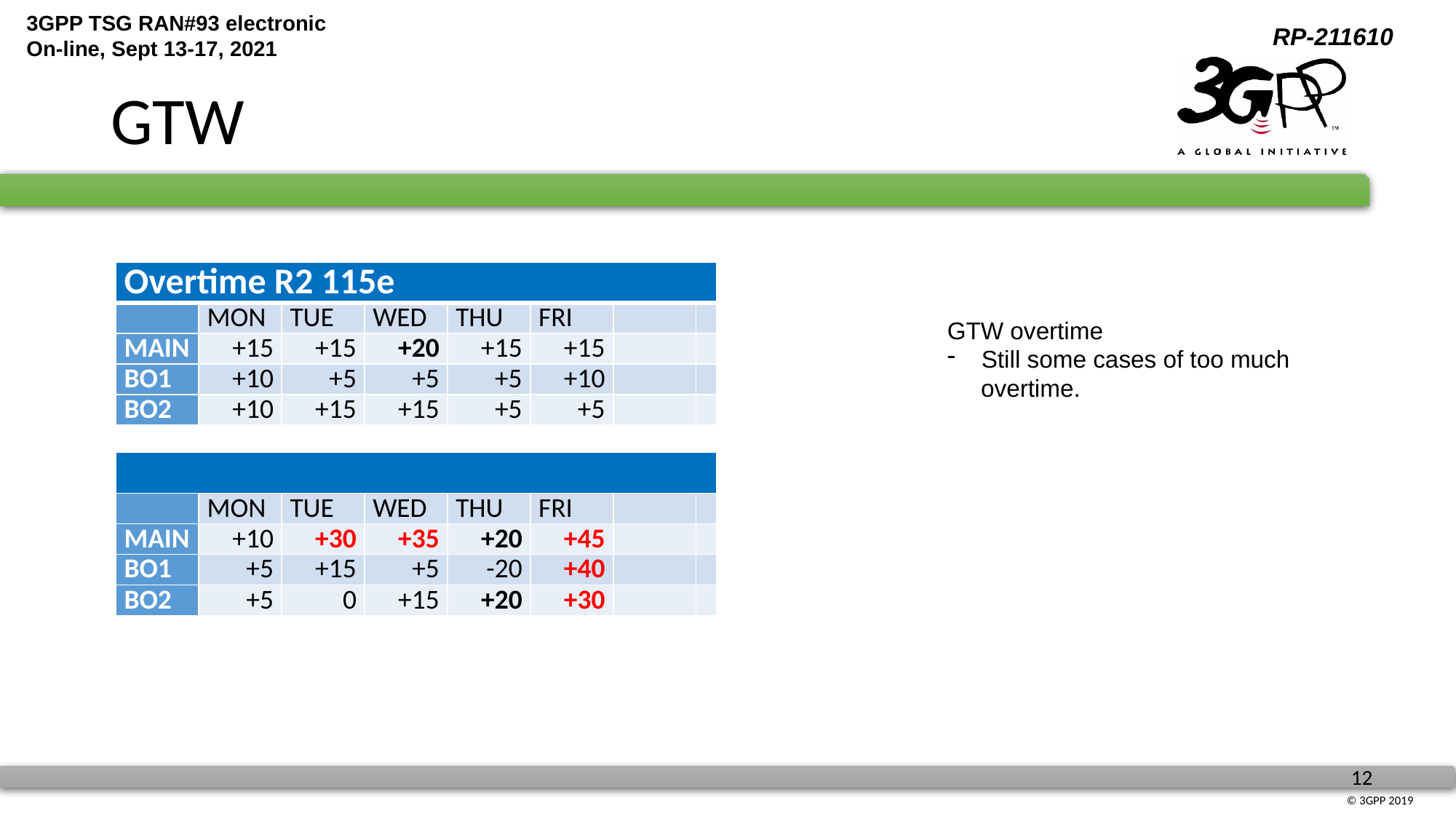

# GTW
| Overtime R2 115e |  |  |  |  |  |  |  |
| --- | --- | --- | --- | --- | --- | --- | --- |
|  | MON | TUE | WED | THU | FRI |  |  |
| MAIN | +15 | +15 | +20 | +15 | +15 |  |  |
| BO1 | +10 | +5 | +5 | +5 | +10 |  |  |
| BO2 | +10 | +15 | +15 | +5 | +5 |  |  |
|  |  |  |  |  |  |  |  |
|  |  |  |  |  |  |  |  |
|  | MON | TUE | WED | THU | FRI |  |  |
| MAIN | +10 | +30 | +35 | +20 | +45 |  |  |
| BO1 | +5 | +15 | +5 | -20 | +40 |  |  |
| BO2 | +5 | 0 | +15 | +20 | +30 |  |  |
GTW overtime
Still some cases of too much
     overtime.